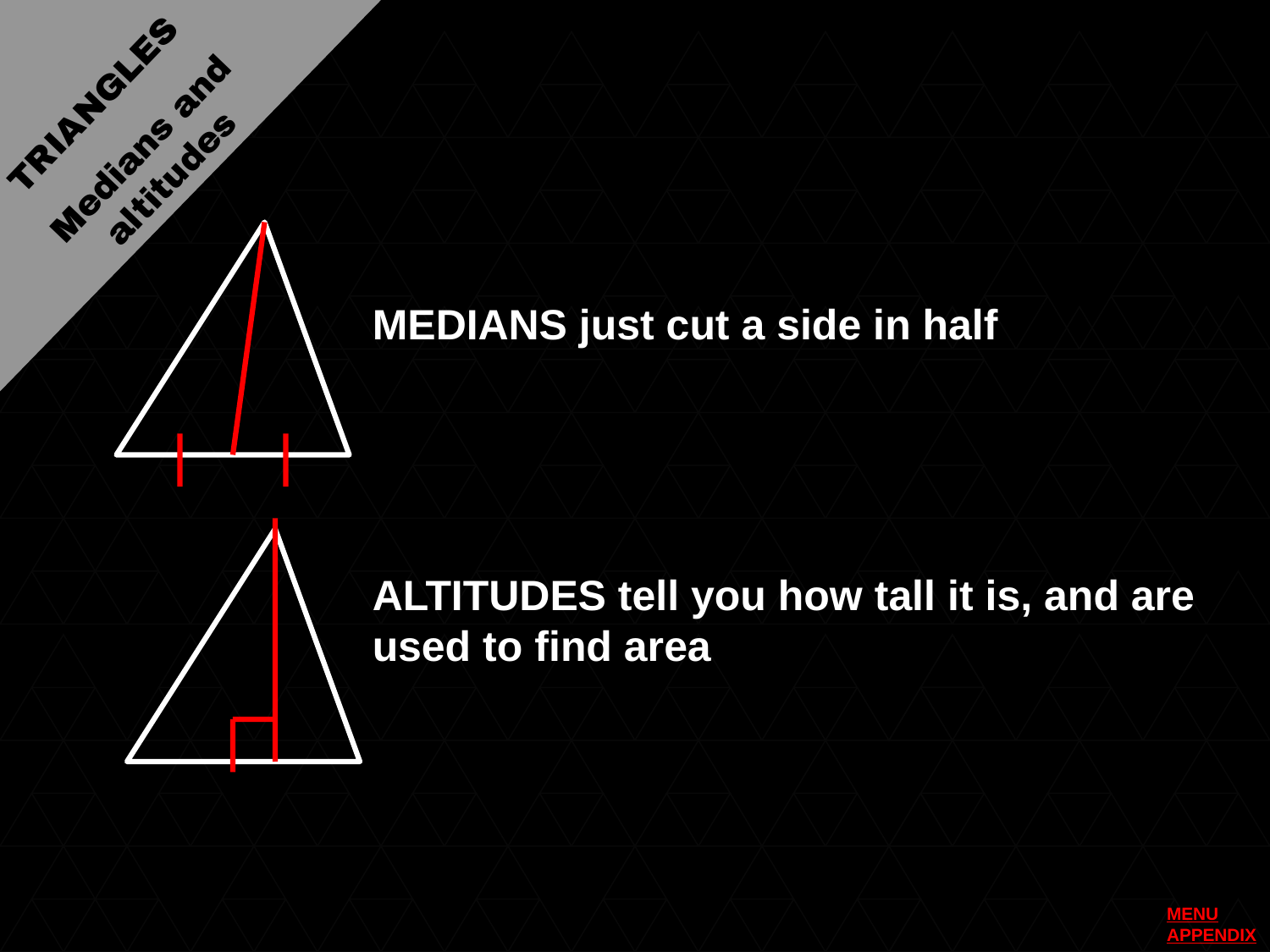

TRIANGLES
Medians and altitudes

MEDIANS just cut a side in half

ALTITUDES tell you how tall it is, and are used to find area

MENU
APPENDIX